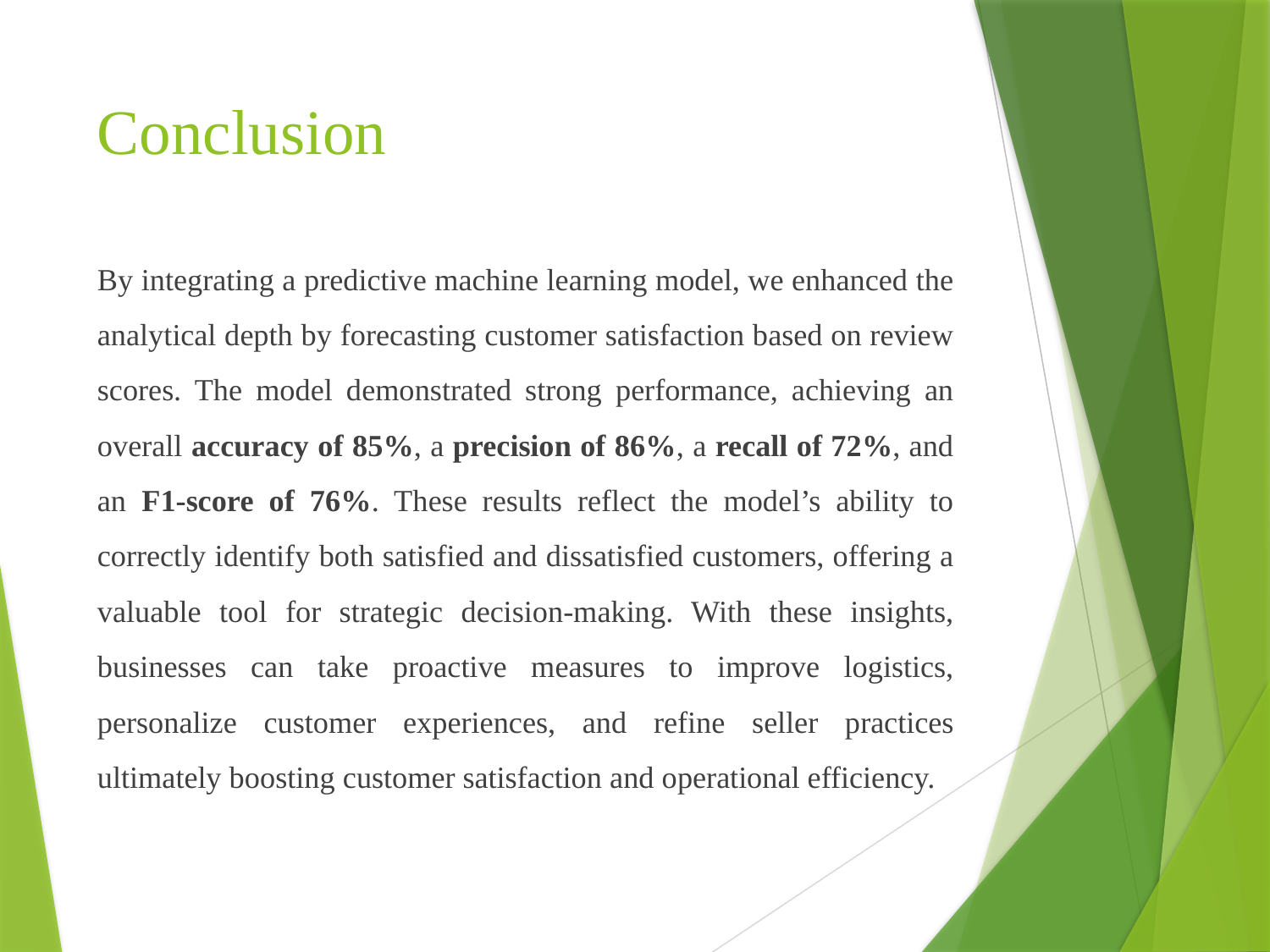

# Conclusion
By integrating a predictive machine learning model, we enhanced the analytical depth by forecasting customer satisfaction based on review scores. The model demonstrated strong performance, achieving an overall accuracy of 85%, a precision of 86%, a recall of 72%, and an F1-score of 76%. These results reflect the model’s ability to correctly identify both satisfied and dissatisfied customers, offering a valuable tool for strategic decision-making. With these insights, businesses can take proactive measures to improve logistics, personalize customer experiences, and refine seller practices ultimately boosting customer satisfaction and operational efficiency.